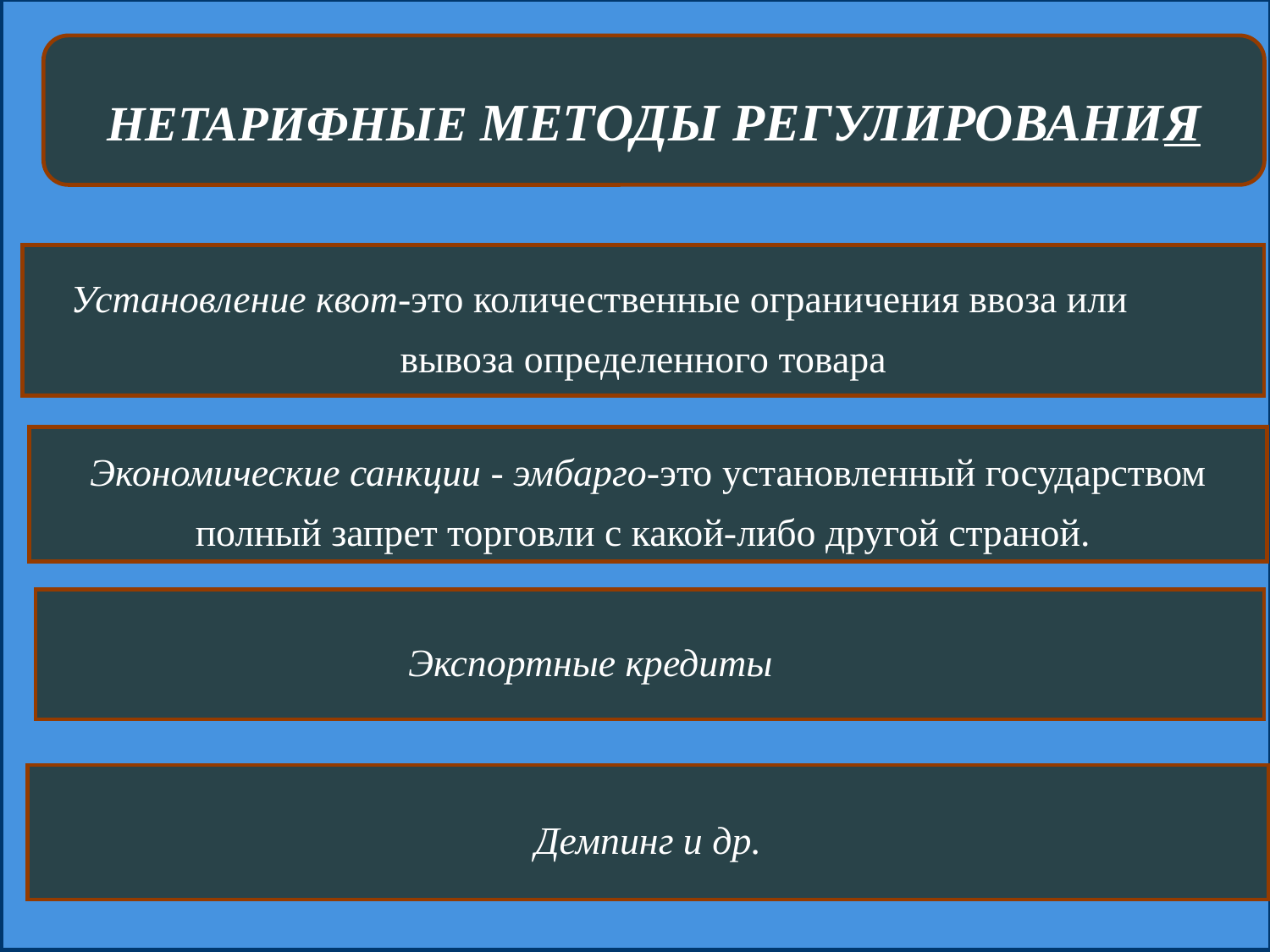

НЕТАРИФНЫЕ МЕТОДЫ РЕГУЛИРОВАНИЯ
Установление квот-это количественные ограничения ввоза или          вывоза определенного товара
Экономические санкции - эмбарго-это установленный государством полный запрет торговли с какой-либо другой страной.
                                     Экспортные кредиты
Демпинг и др.